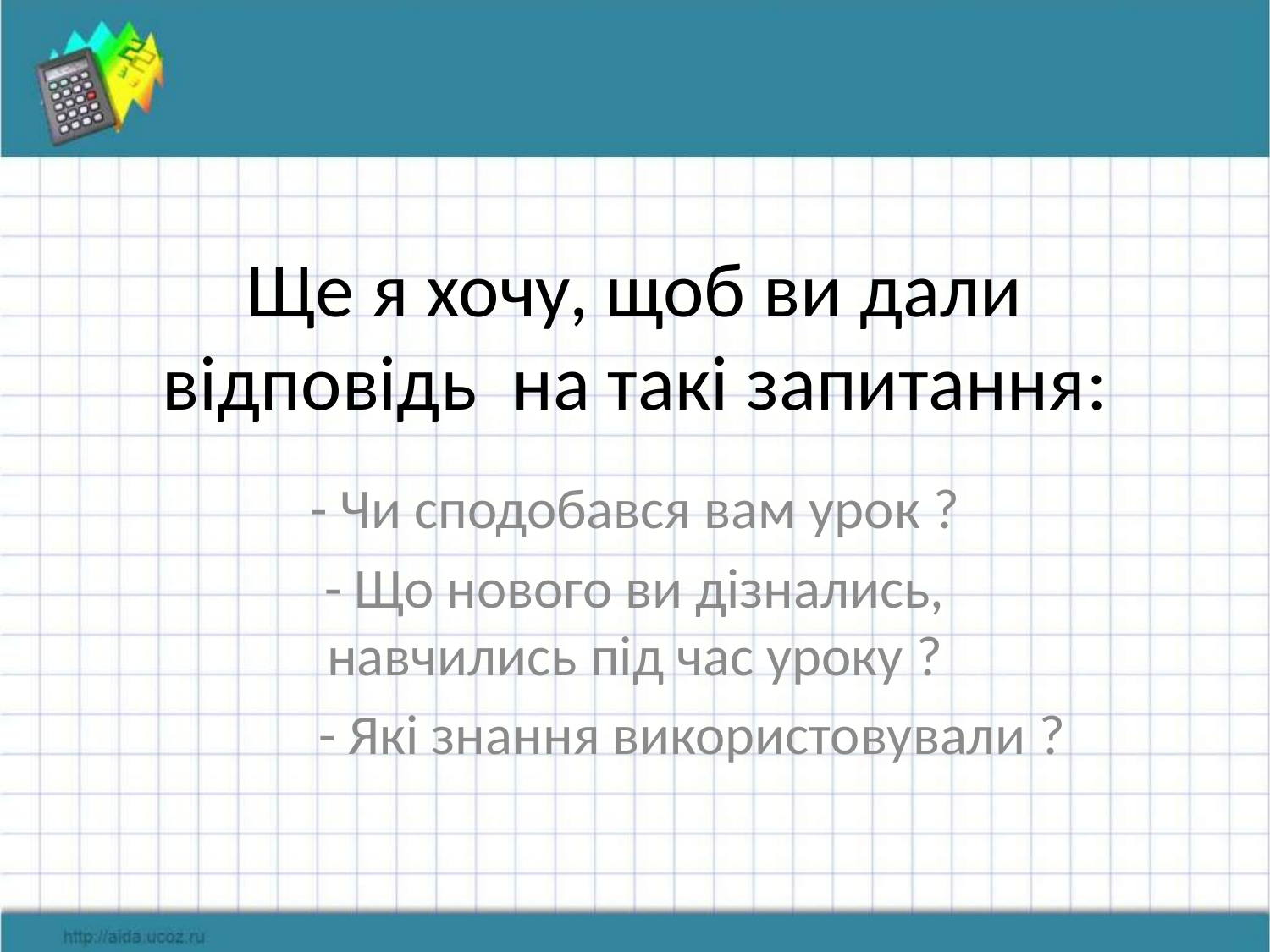

# Ще я хочу, щоб ви дали відповідь  на такі запитання:
- Чи сподобався вам урок ?
- Що нового ви дізнались, навчились під час уроку ?
         - Які знання використовували ?